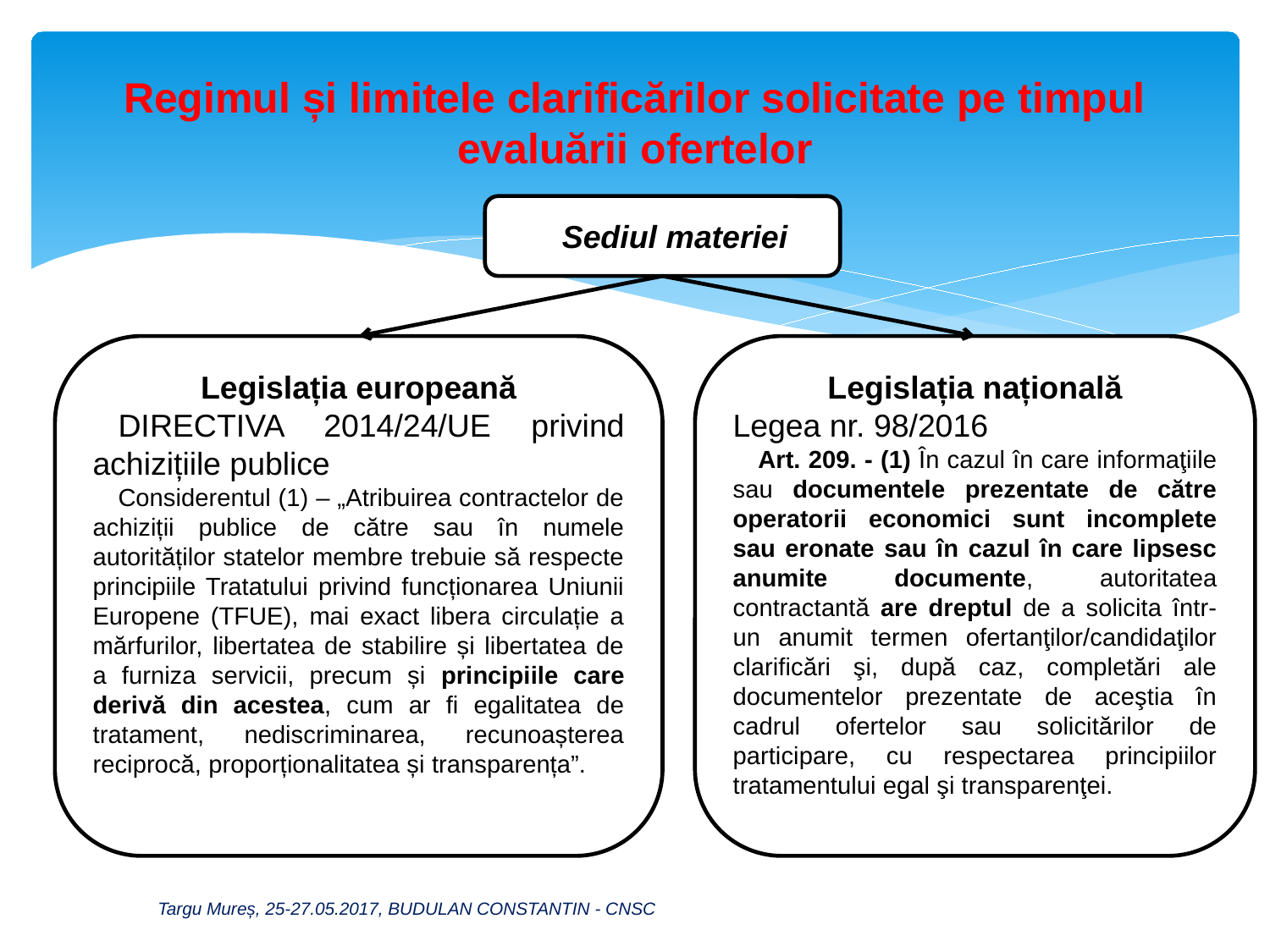

# Regimul și limitele clarificărilor solicitate pe timpul evaluării ofertelor
Sediul materiei
Legislația europeană
DIRECTIVA 2014/24/UE privind achizițiile publice
Considerentul (1) – „Atribuirea contractelor de achiziții publice de către sau în numele autorităților statelor membre trebuie să respecte principiile Tratatului privind funcționarea Uniunii Europene (TFUE), mai exact libera circulație a mărfurilor, libertatea de stabilire și libertatea de a furniza servicii, precum și principiile care derivă din acestea, cum ar fi egalitatea de tratament, nediscriminarea, recunoașterea reciprocă, proporționalitatea și transparența”.
Legislația națională
Legea nr. 98/2016
Art. 209. - (1) În cazul în care informaţiile sau documentele prezentate de către operatorii economici sunt incomplete sau eronate sau în cazul în care lipsesc anumite documente, autoritatea contractantă are dreptul de a solicita într-un anumit termen ofertanţilor/candidaţilor clarificări şi, după caz, completări ale documentelor prezentate de aceştia în cadrul ofertelor sau solicitărilor de participare, cu respectarea principiilor tratamentului egal şi transparenţei.
Targu Mureș, 25-27.05.2017, BUDULAN CONSTANTIN - CNSC